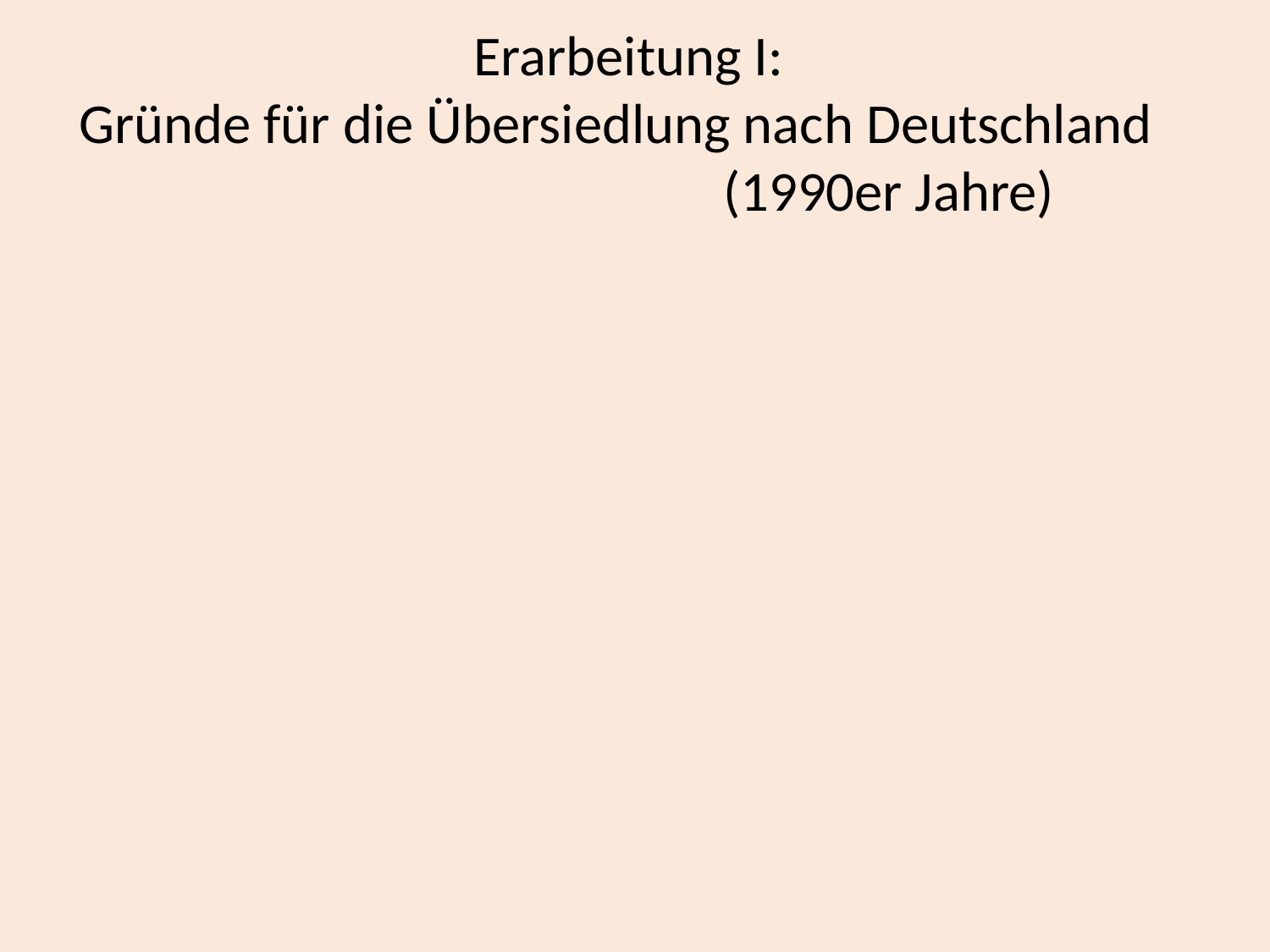

# Erarbeitung I: Gründe für die Übersiedlung nach Deutschland            				(1990er Jahre)